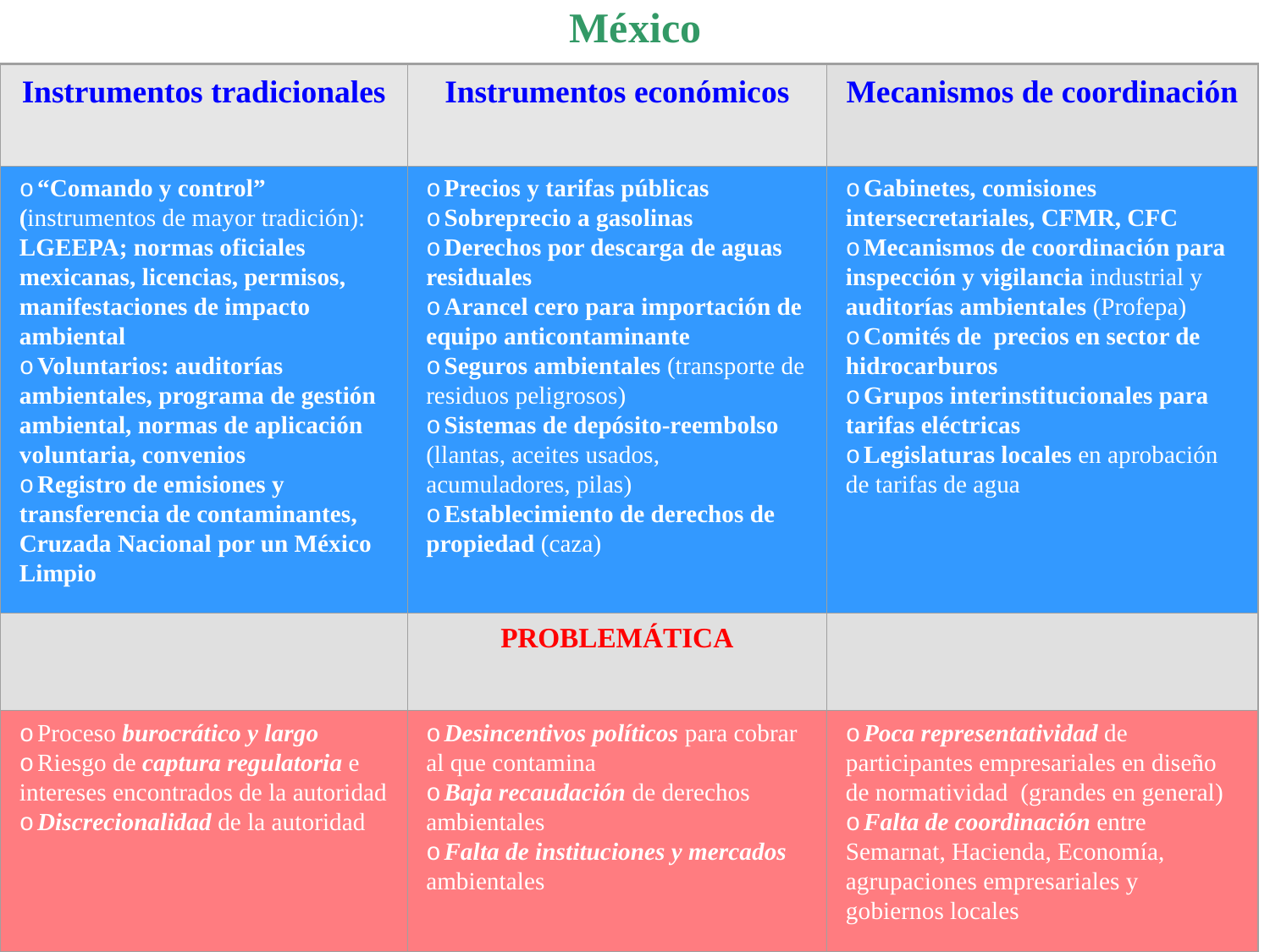

México

Instrumentos tradicionales

Instrumentos económicos

Mecanismos de coordinación

o “Comando y control” (instrumentos de mayor tradición): LGEEPA; normas oficiales mexicanas, licencias, permisos, manifestaciones de impacto ambiental
o Voluntarios: auditorías ambientales, programa de gestión ambiental, normas de aplicación voluntaria, convenios
o Registro de emisiones y transferencia de contaminantes, Cruzada Nacional por un México Limpio

o Precios y tarifas públicas
o Sobreprecio a gasolinas
o Derechos por descarga de aguas residuales
o Arancel cero para importación de equipo anticontaminante
o Seguros ambientales (transporte de residuos peligrosos)
o Sistemas de depósito-reembolso (llantas, aceites usados, acumuladores, pilas)
o Establecimiento de derechos de propiedad (caza)

o Gabinetes, comisiones intersecretariales, CFMR, CFC
o Mecanismos de coordinación para inspección y vigilancia industrial y auditorías ambientales (Profepa)
o Comités de  precios en sector de hidrocarburos
o Grupos interinstitucionales para tarifas eléctricas
o Legislaturas locales en aprobación de tarifas de agua

PROBLEMÁTICA

o Proceso burocrático y largo
o Riesgo de captura regulatoria e intereses encontrados de la autoridad
o Discrecionalidad de la autoridad

o Desincentivos políticos para cobrar al que contamina
o Baja recaudación de derechos ambientales
o Falta de instituciones y mercados ambientales

o Poca representatividad de participantes empresariales en diseño de normatividad  (grandes en general)
o Falta de coordinación entre Semarnat, Hacienda, Economía, agrupaciones empresariales y gobiernos locales